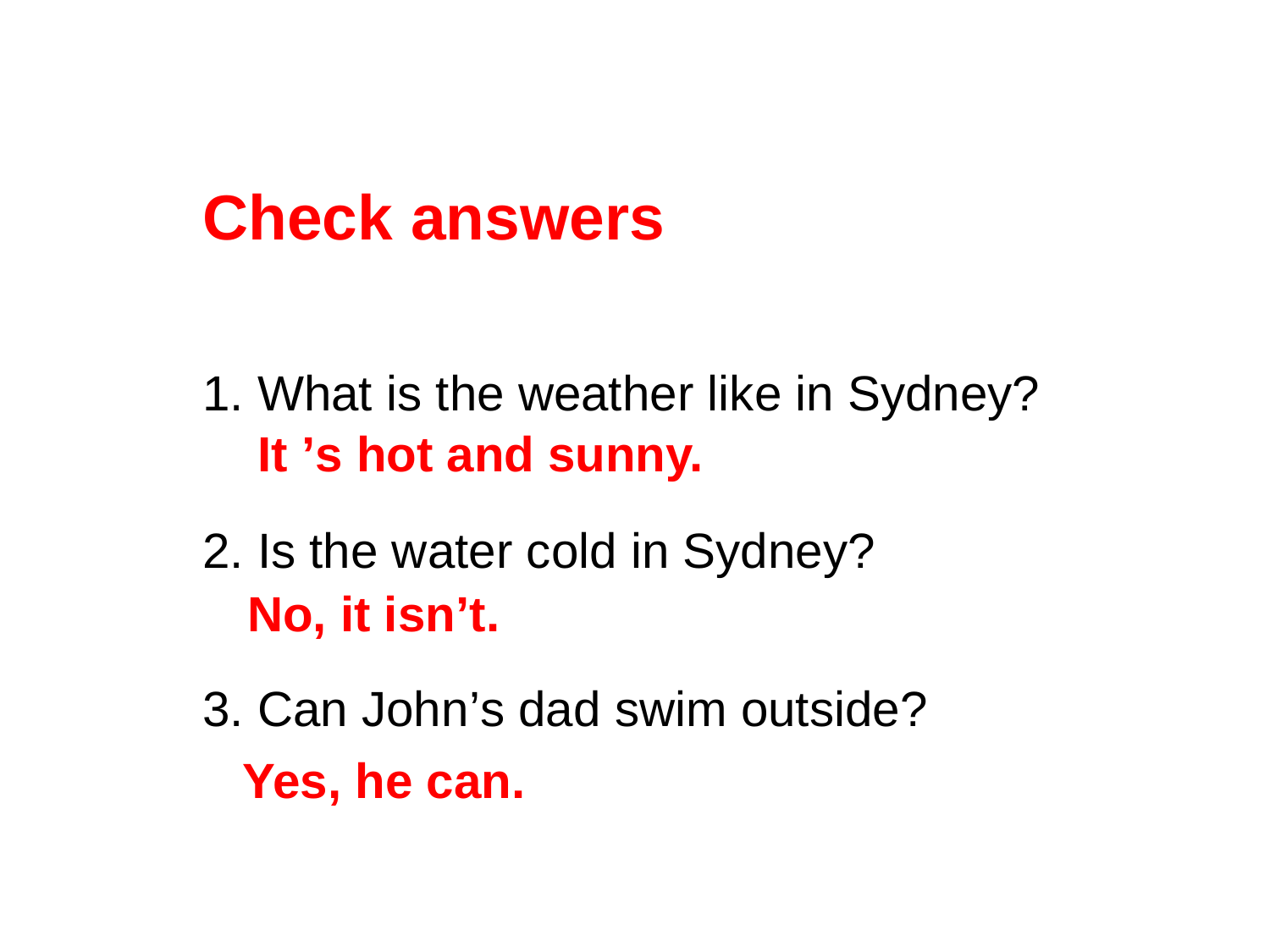

Check answers
1. What is the weather like in Sydney?
2. Is the water cold in Sydney?
3. Can John’s dad swim outside?
It ’s hot and sunny.
No, it isn’t.
Yes, he can.